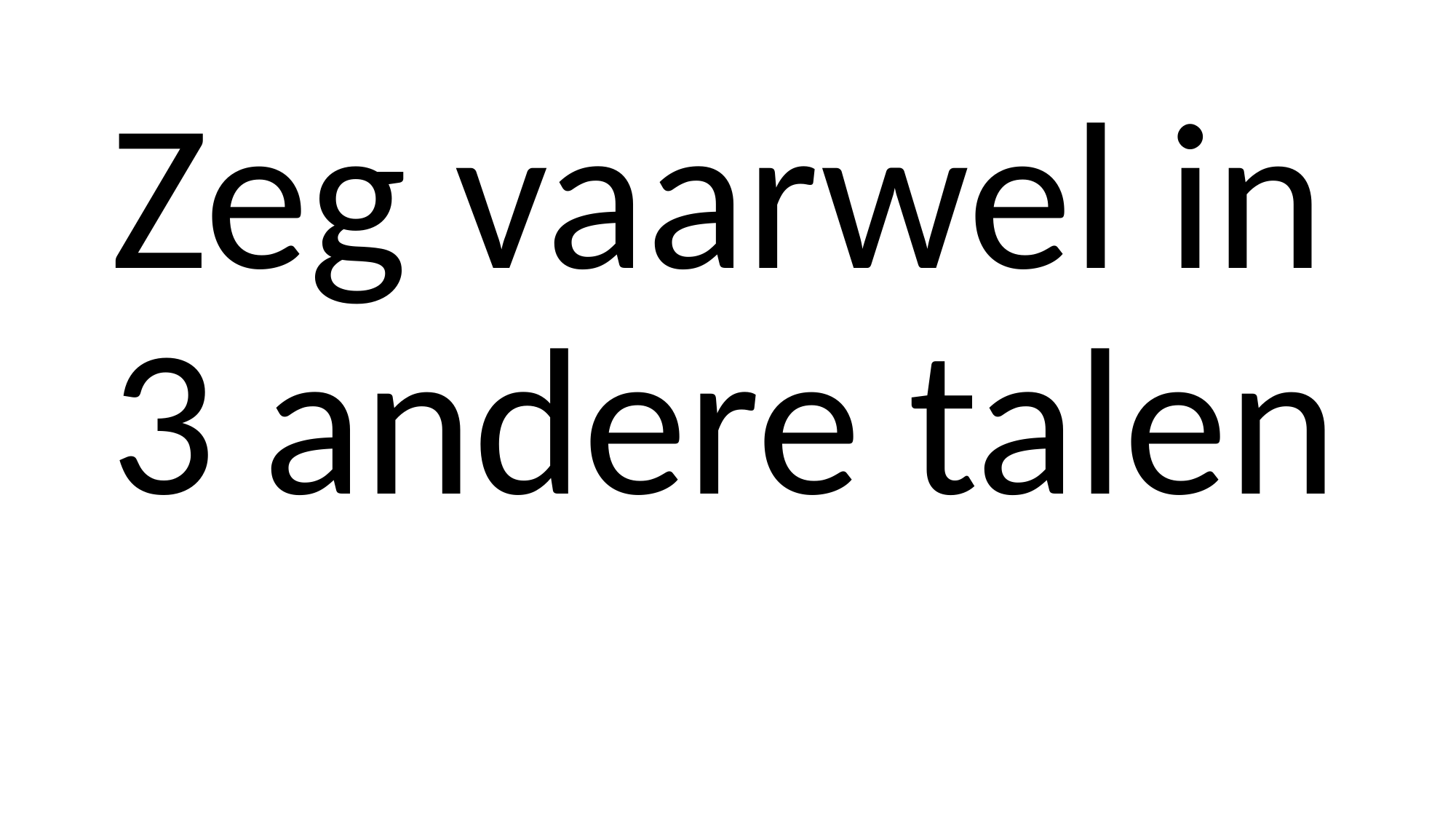

# Zeg vaarwel in 3 andere talen